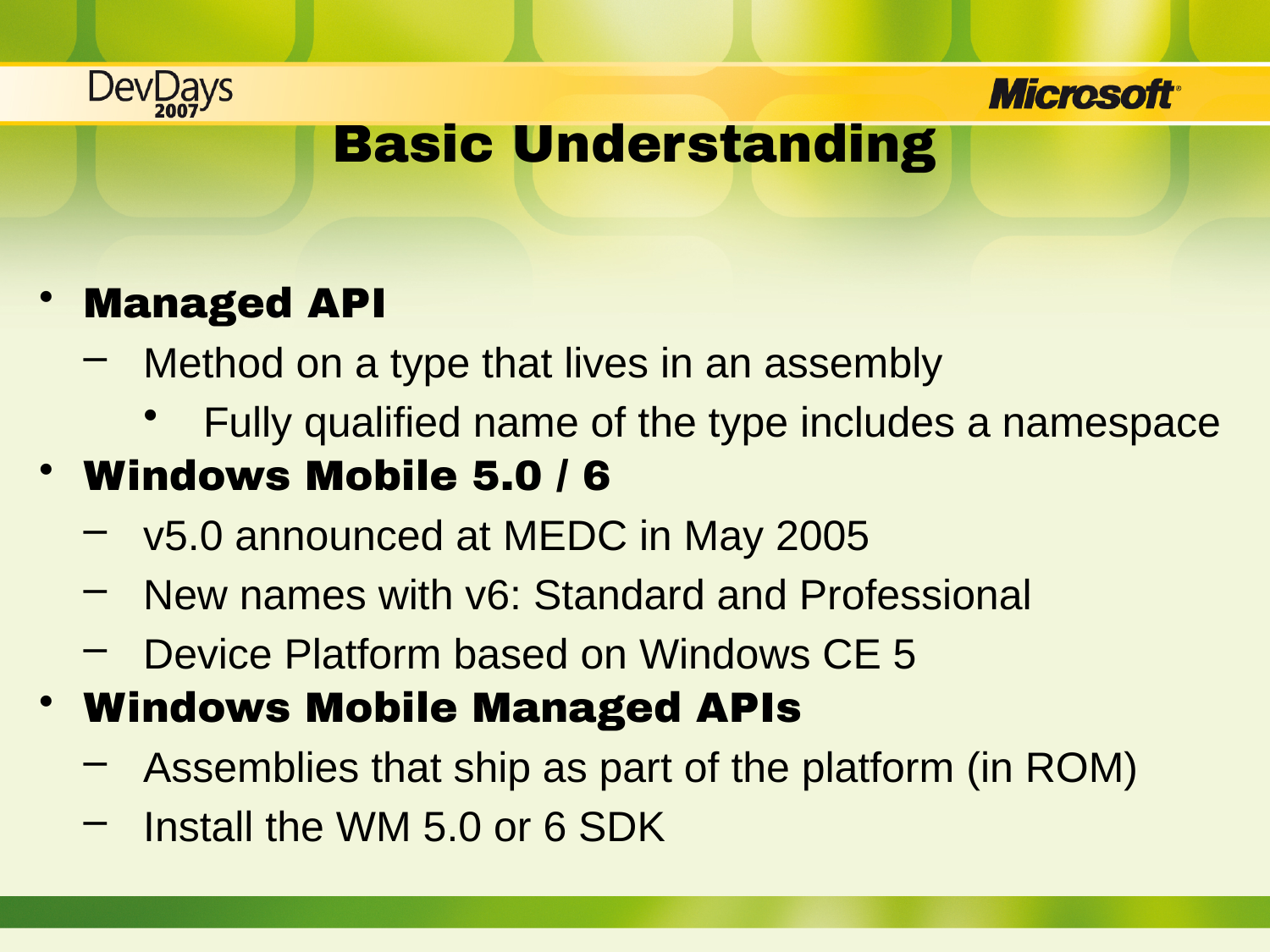

# Basic Understanding
Managed API
Method on a type that lives in an assembly
Fully qualified name of the type includes a namespace
Windows Mobile 5.0 / 6
v5.0 announced at MEDC in May 2005
New names with v6: Standard and Professional
Device Platform based on Windows CE 5
Windows Mobile Managed APIs
Assemblies that ship as part of the platform (in ROM)
Install the WM 5.0 or 6 SDK